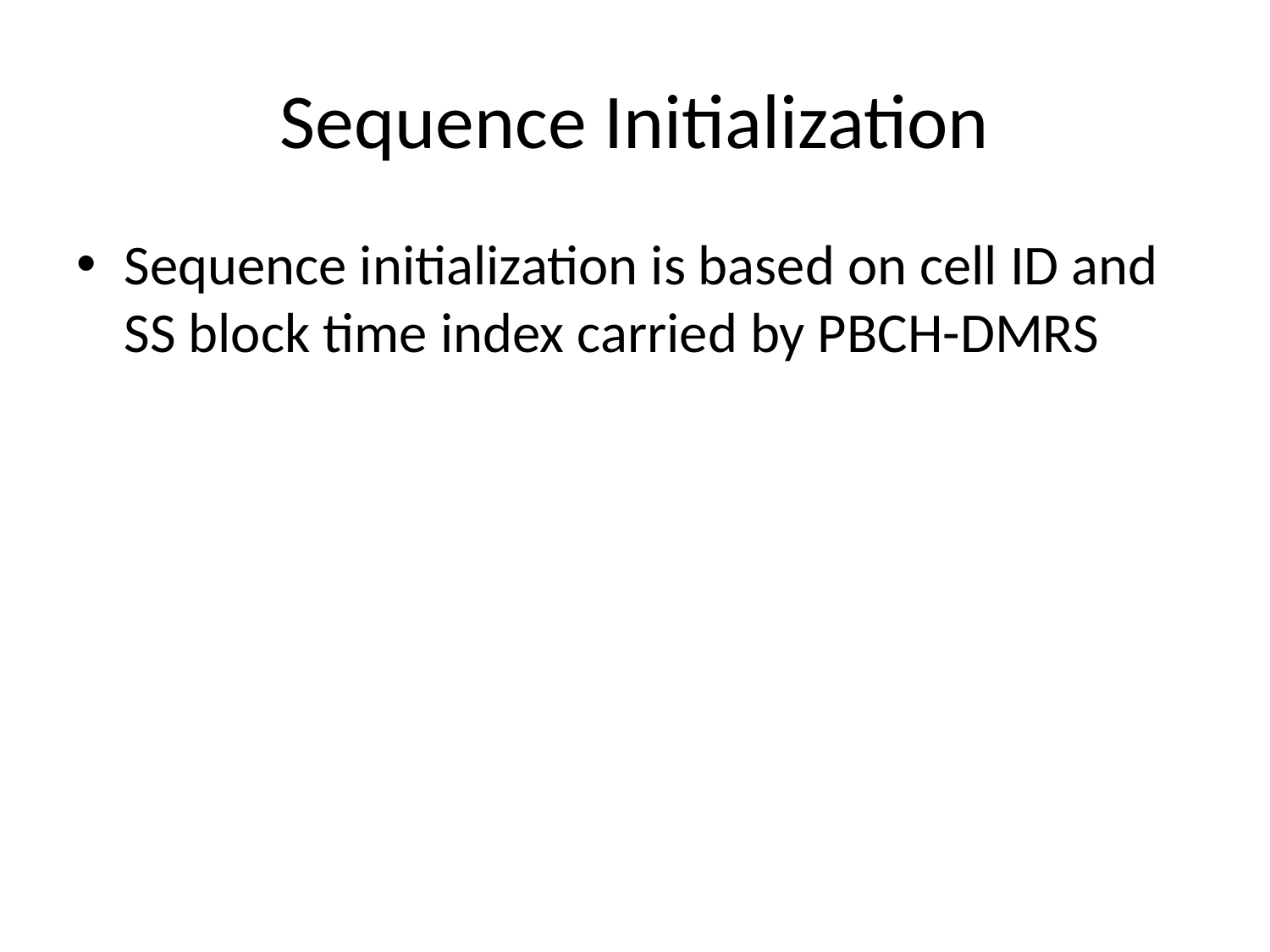

# Sequence Initialization
Sequence initialization is based on cell ID and SS block time index carried by PBCH-DMRS